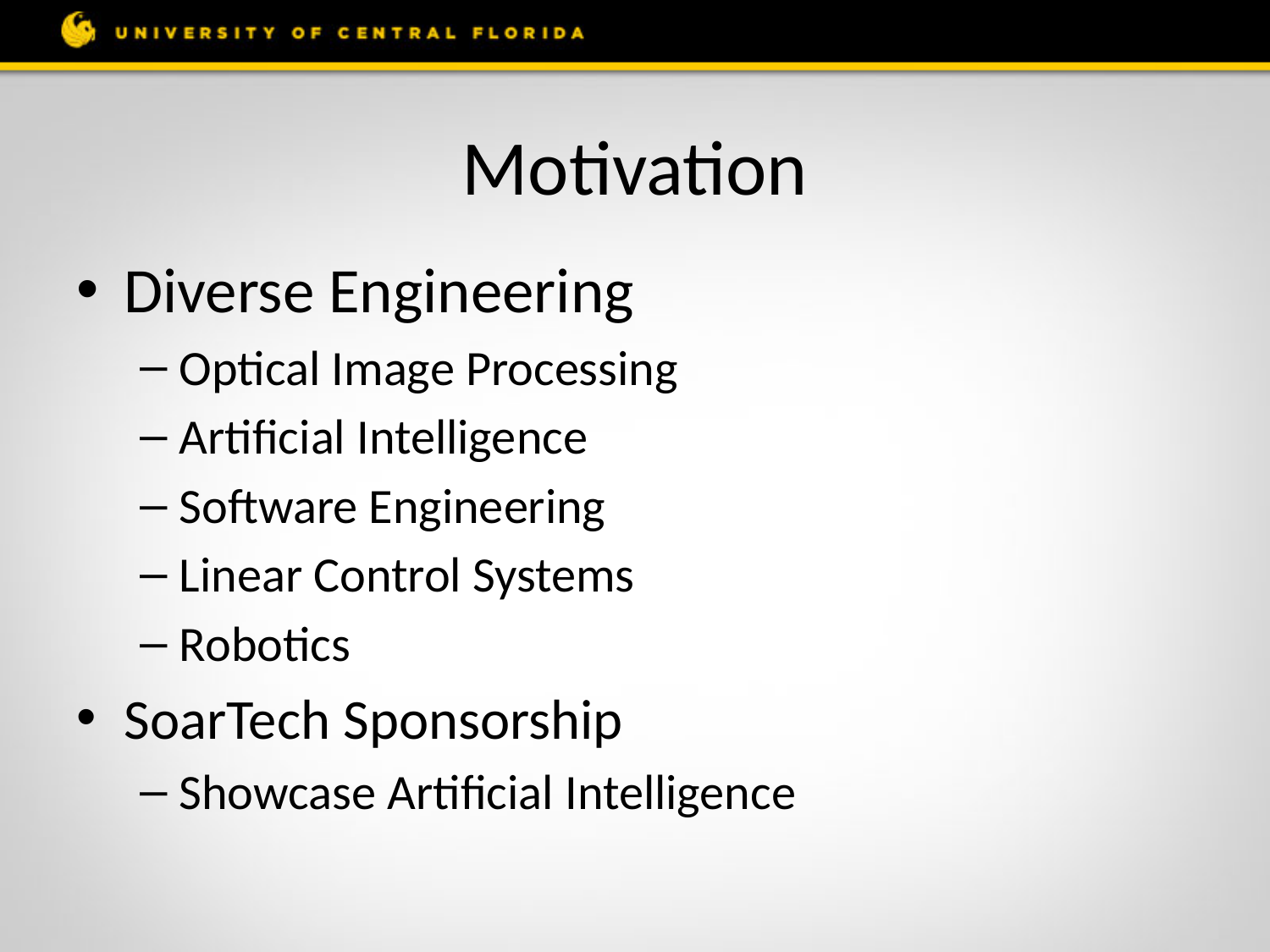

# Motivation
Diverse Engineering
Optical Image Processing
Artificial Intelligence
Software Engineering
Linear Control Systems
Robotics
SoarTech Sponsorship
Showcase Artificial Intelligence